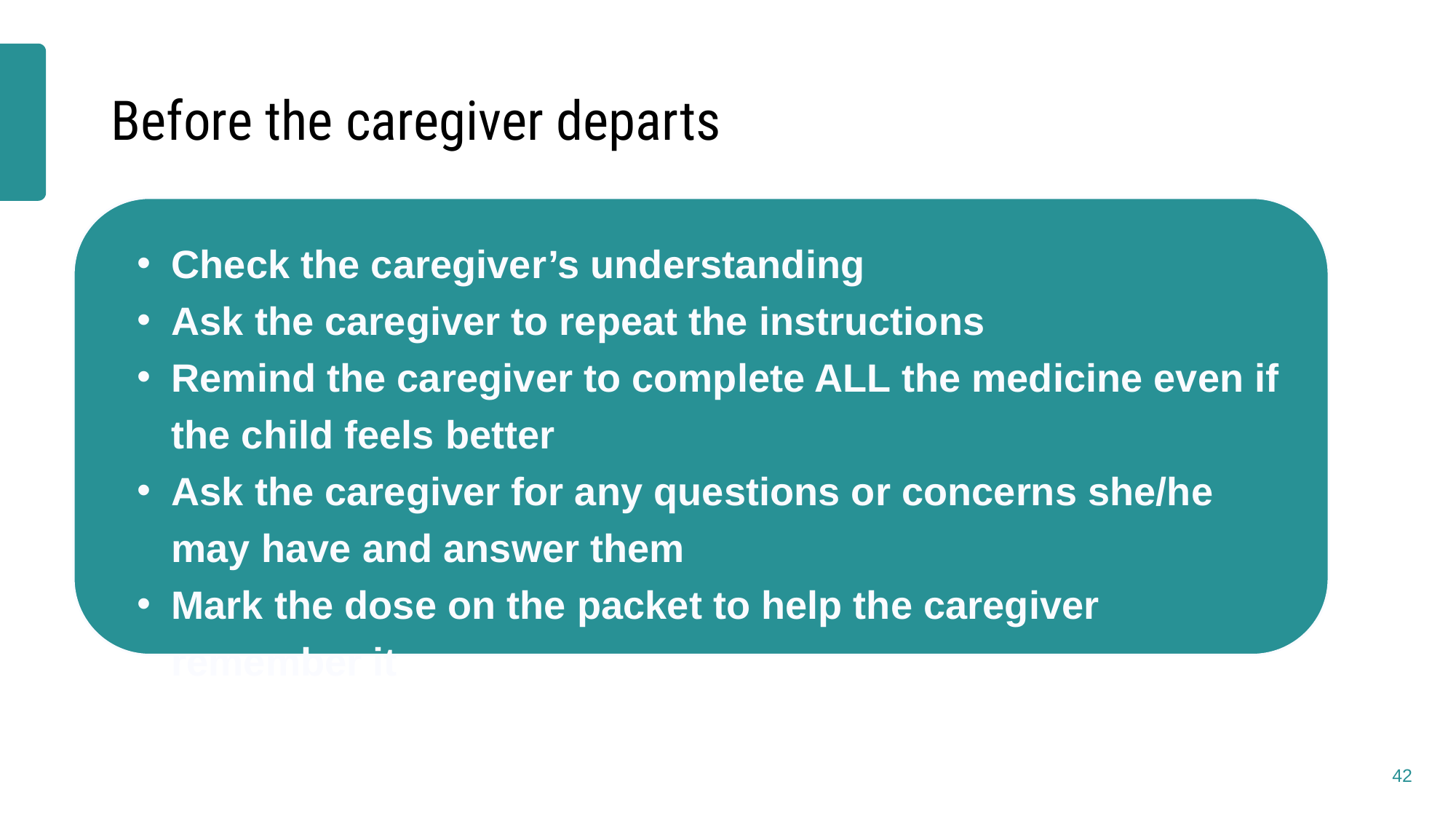

# Before the caregiver departs

Check the caregiver’s understanding
Ask the caregiver to repeat the instructions
Remind the caregiver to complete ALL the medicine even if the child feels better
Ask the caregiver for any questions or concerns she/he may have and answer them
Mark the dose on the packet to help the caregiver remember it
42